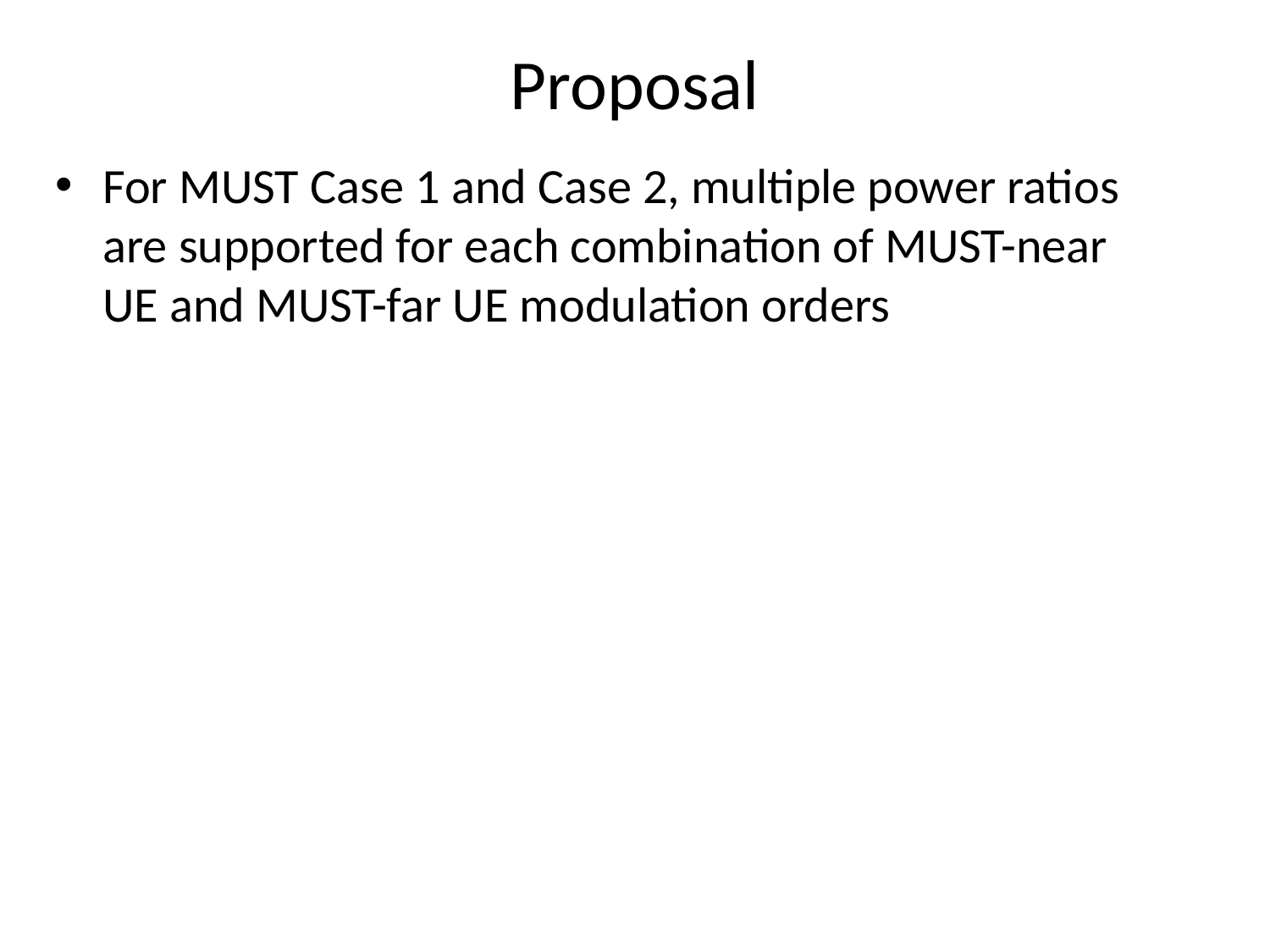

# Proposal
For MUST Case 1 and Case 2, multiple power ratios are supported for each combination of MUST-near UE and MUST-far UE modulation orders